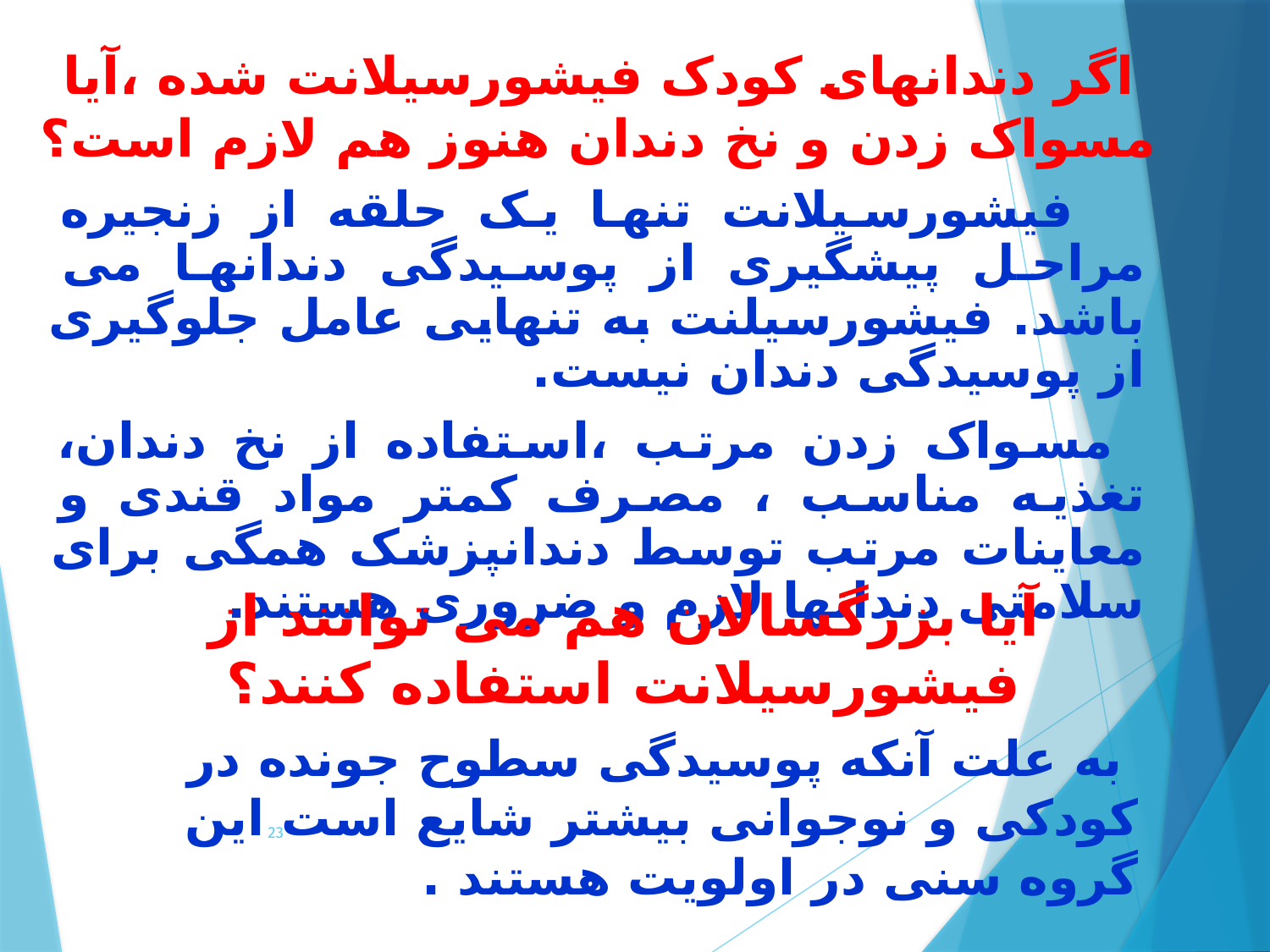

# اگر دندانهای کودک فیشورسیلانت شده ،آیا مسواک زدن و نخ دندان هنوز هم لازم است؟
    فیشورسیلانت تنها یک حلقه از زنجیره مراحل پیشگیری از پوسیدگی دندانها می باشد. فیشورسیلنت به تنهایی عامل جلوگیری از پوسیدگی دندان نیست.
   مسواک زدن مرتب ،استفاده از نخ دندان، تغذیه مناسب ، مصرف کمتر مواد قندی و معاینات مرتب توسط دندانپزشک همگی برای سلامتی دندانها لازم و ضروری هستند.

آیا بزرگسالان هم می توانند از فیشورسیلانت استفاده کنند؟
   به علت آنکه پوسیدگی سطوح جونده در کودکی و نوجوانی بیشتر شایع است این گروه سنی در اولویت هستند .
23